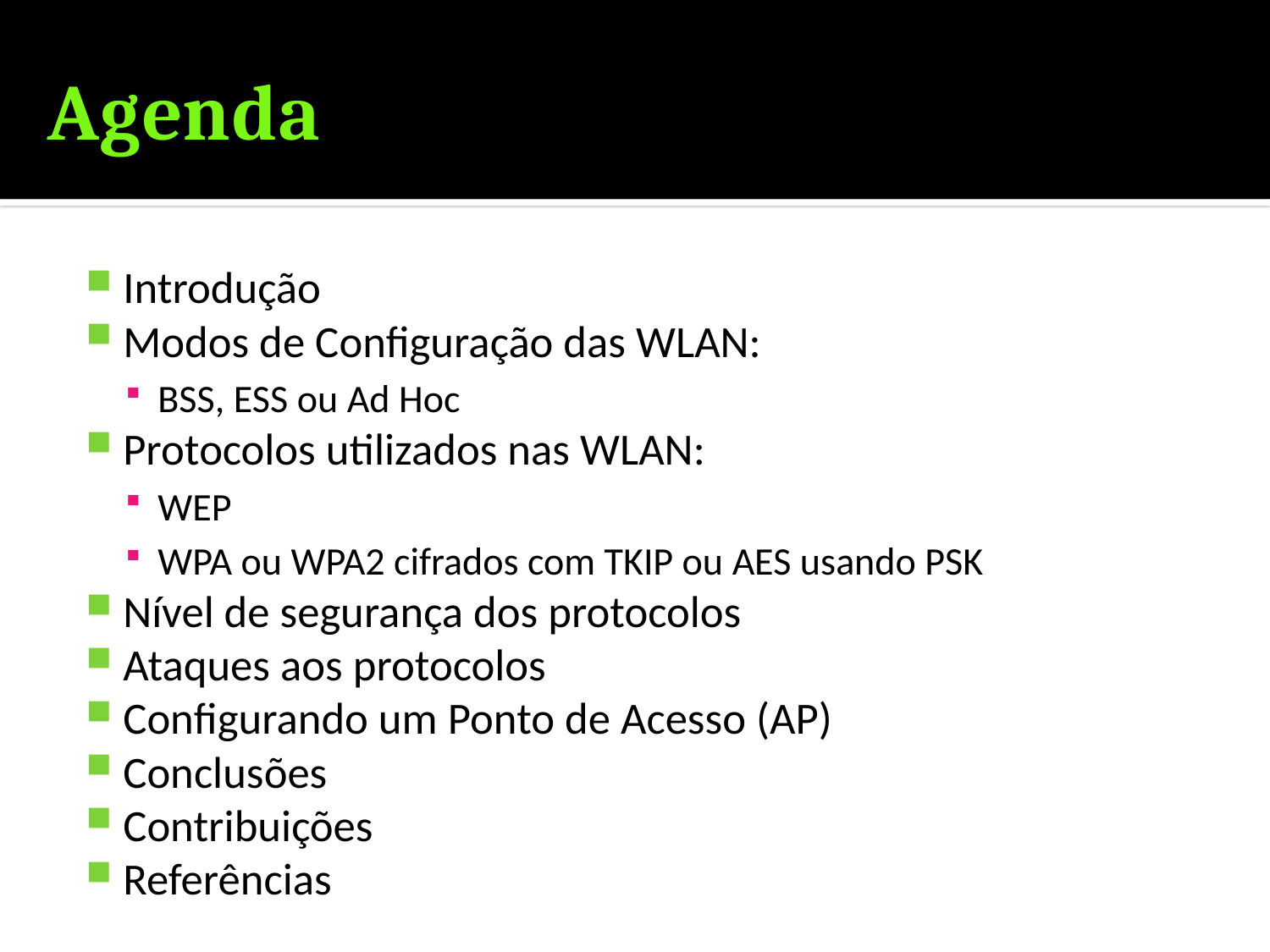

# Agenda
Introdução
Modos de Configuração das WLAN:
BSS, ESS ou Ad Hoc
Protocolos utilizados nas WLAN:
WEP
WPA ou WPA2 cifrados com TKIP ou AES usando PSK
Nível de segurança dos protocolos
Ataques aos protocolos
Configurando um Ponto de Acesso (AP)
Conclusões
Contribuições
Referências